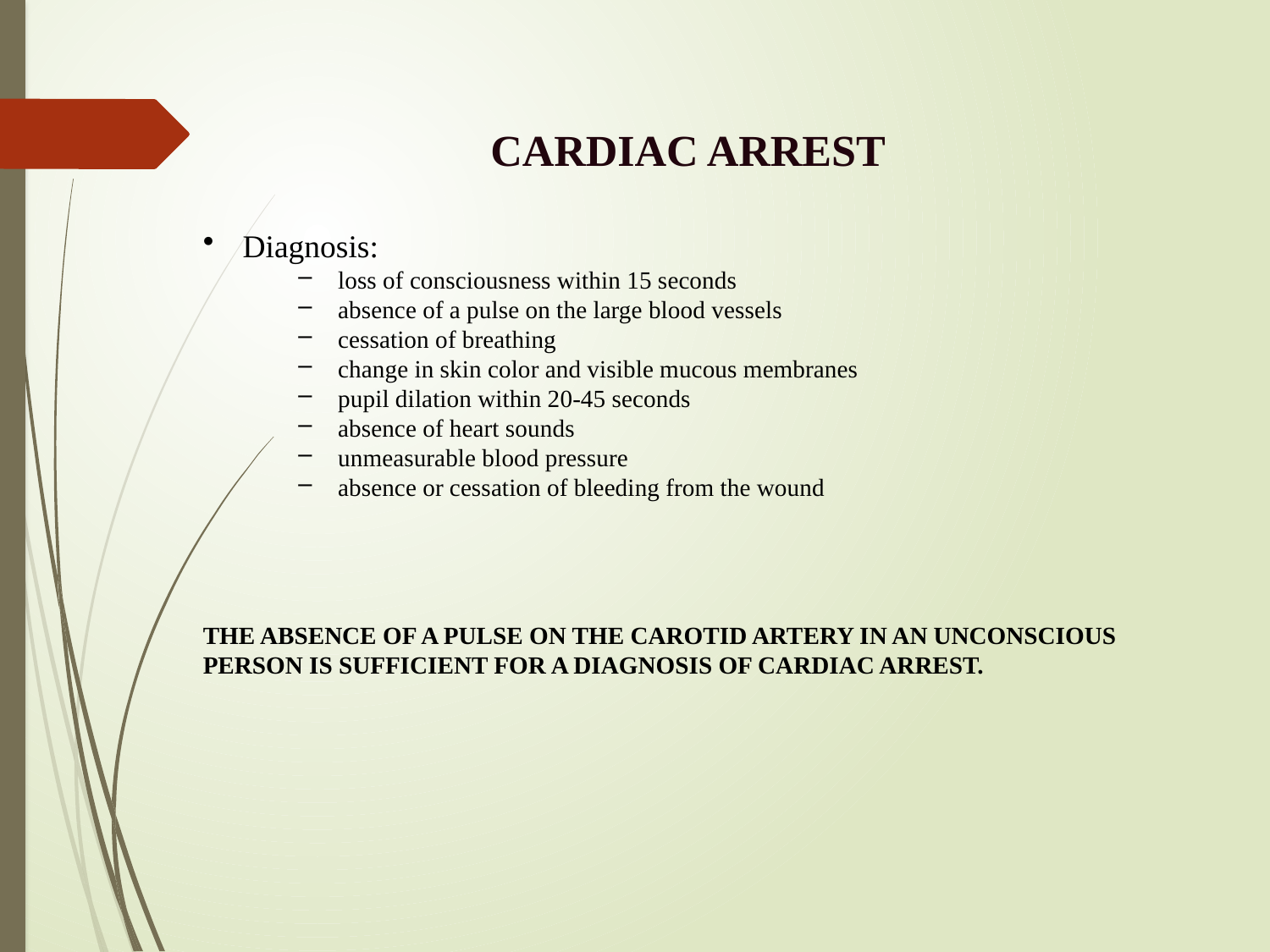

CARDIAC ARREST

Diagnosis:
loss of consciousness within 15 seconds
absence of a pulse on the large blood vessels
cessation of breathing
change in skin color and visible mucous membranes
pupil dilation within 20-45 seconds
absence of heart sounds
unmeasurable blood pressure
absence or cessation of bleeding from the wound

THE ABSENCE OF A PULSE ON THE CAROTID ARTERY IN AN UNCONSCIOUS PERSON IS SUFFICIENT FOR A DIAGNOSIS OF CARDIAC ARREST.